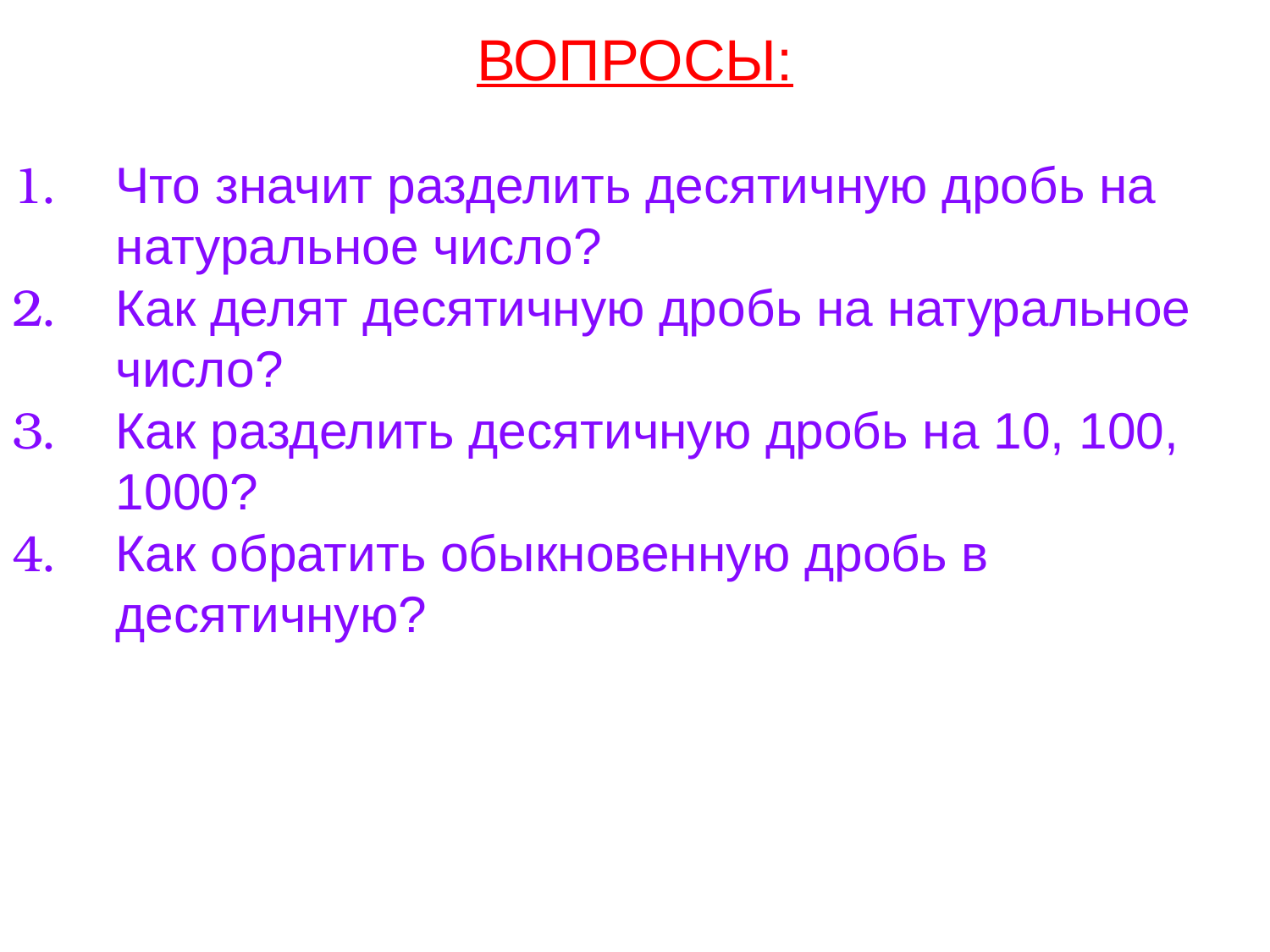

ВОПРОСЫ:
Что значит разделить десятичную дробь на натуральное число?
Как делят десятичную дробь на натуральное число?
Как разделить десятичную дробь на 10, 100, 1000?
Как обратить обыкновенную дробь в десятичную?